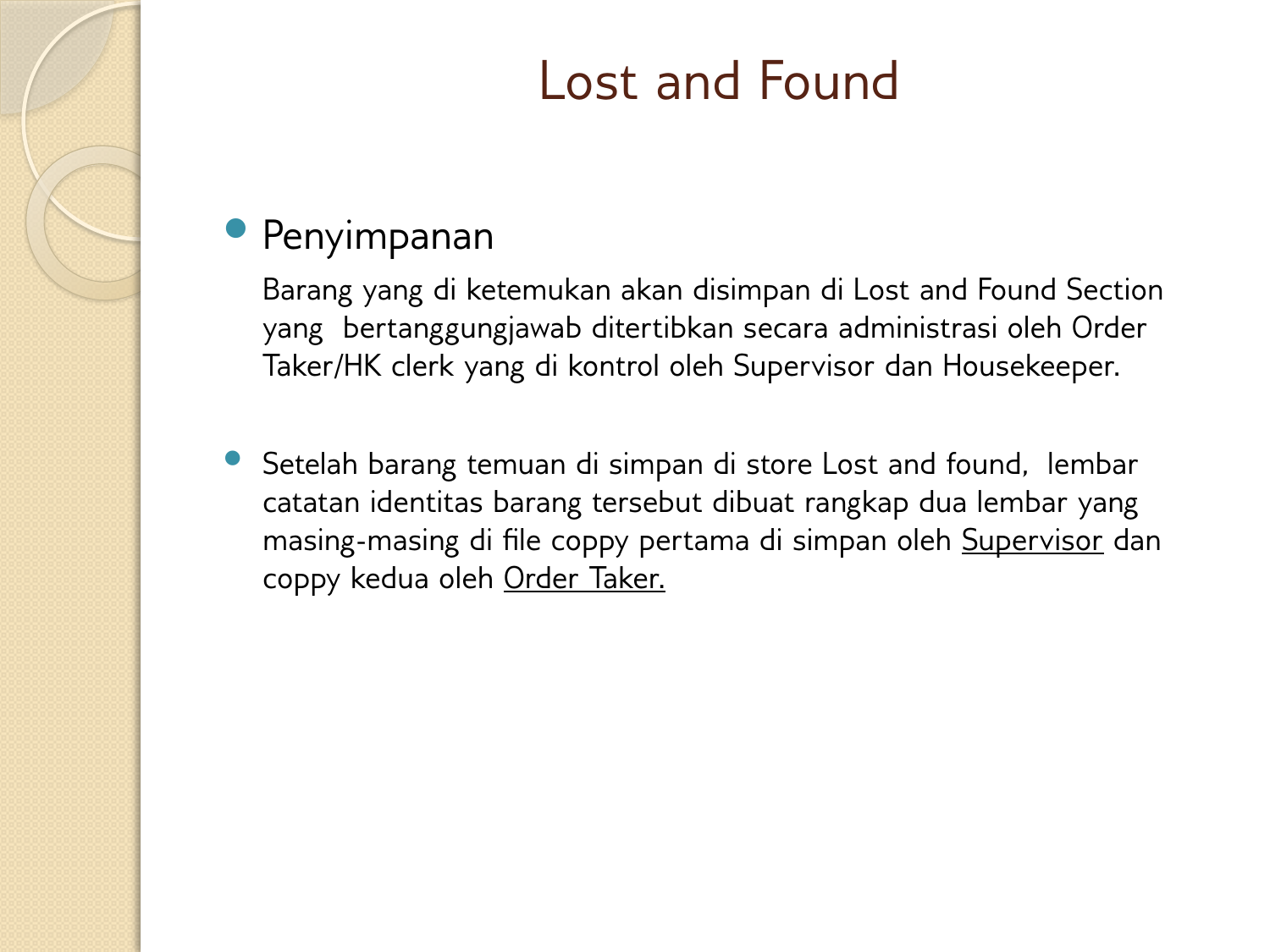

# Lost and Found
Penyimpanan
	Barang yang di ketemukan akan disimpan di Lost and Found Section yang  bertanggungjawab ditertibkan secara administrasi oleh Order Taker/HK clerk yang di kontrol oleh Supervisor dan Housekeeper.

Setelah barang temuan di simpan di store Lost and found,  lembar  catatan identitas barang tersebut dibuat rangkap dua lembar yang masing-masing di file coppy pertama di simpan oleh Supervisor dan coppy kedua oleh Order Taker.